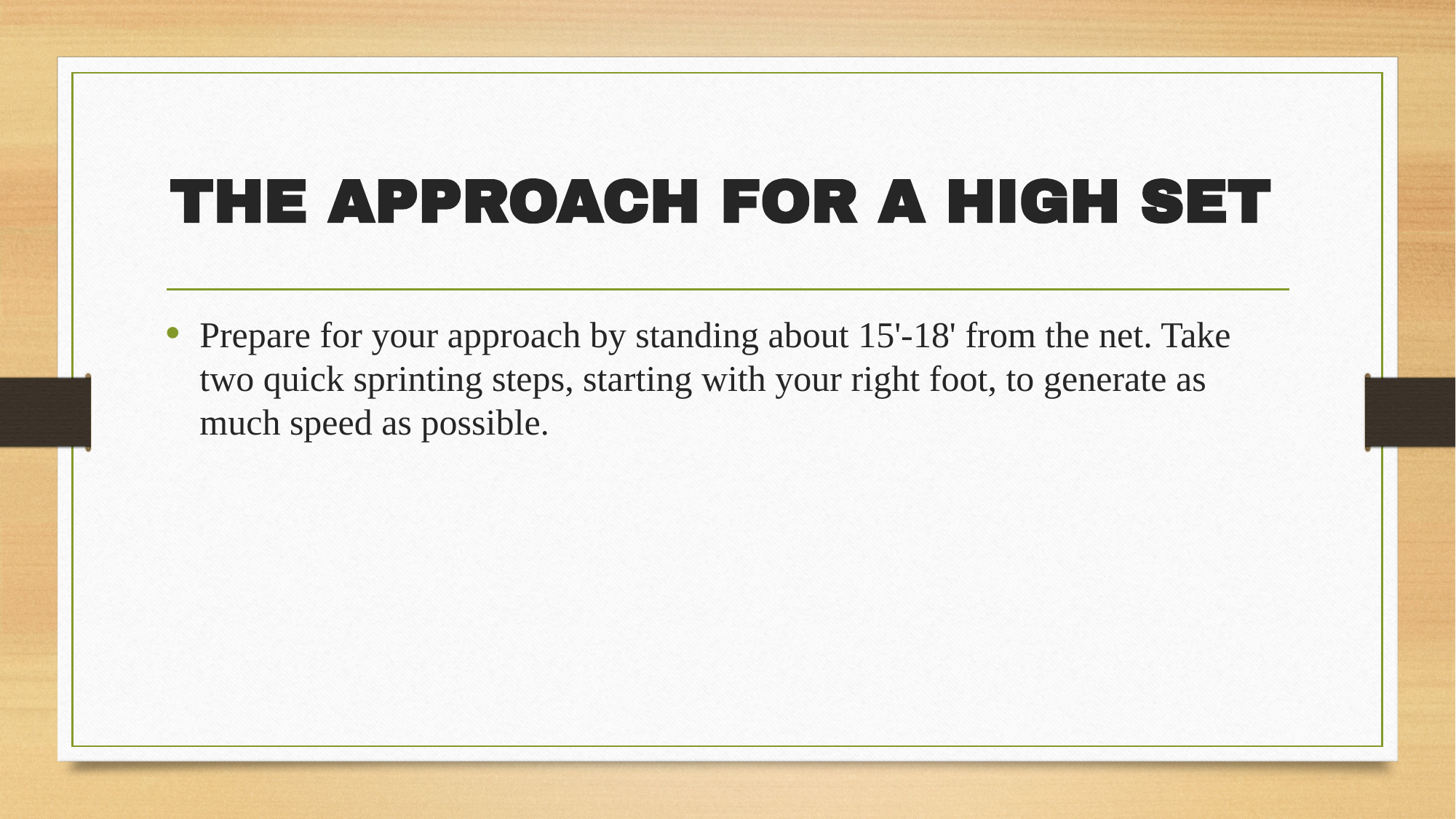

# THE APPROACH FOR A HIGH SET
Prepare for your approach by standing about 15'-18' from the net. Take two quick sprinting steps, starting with your right foot, to generate as much speed as possible.